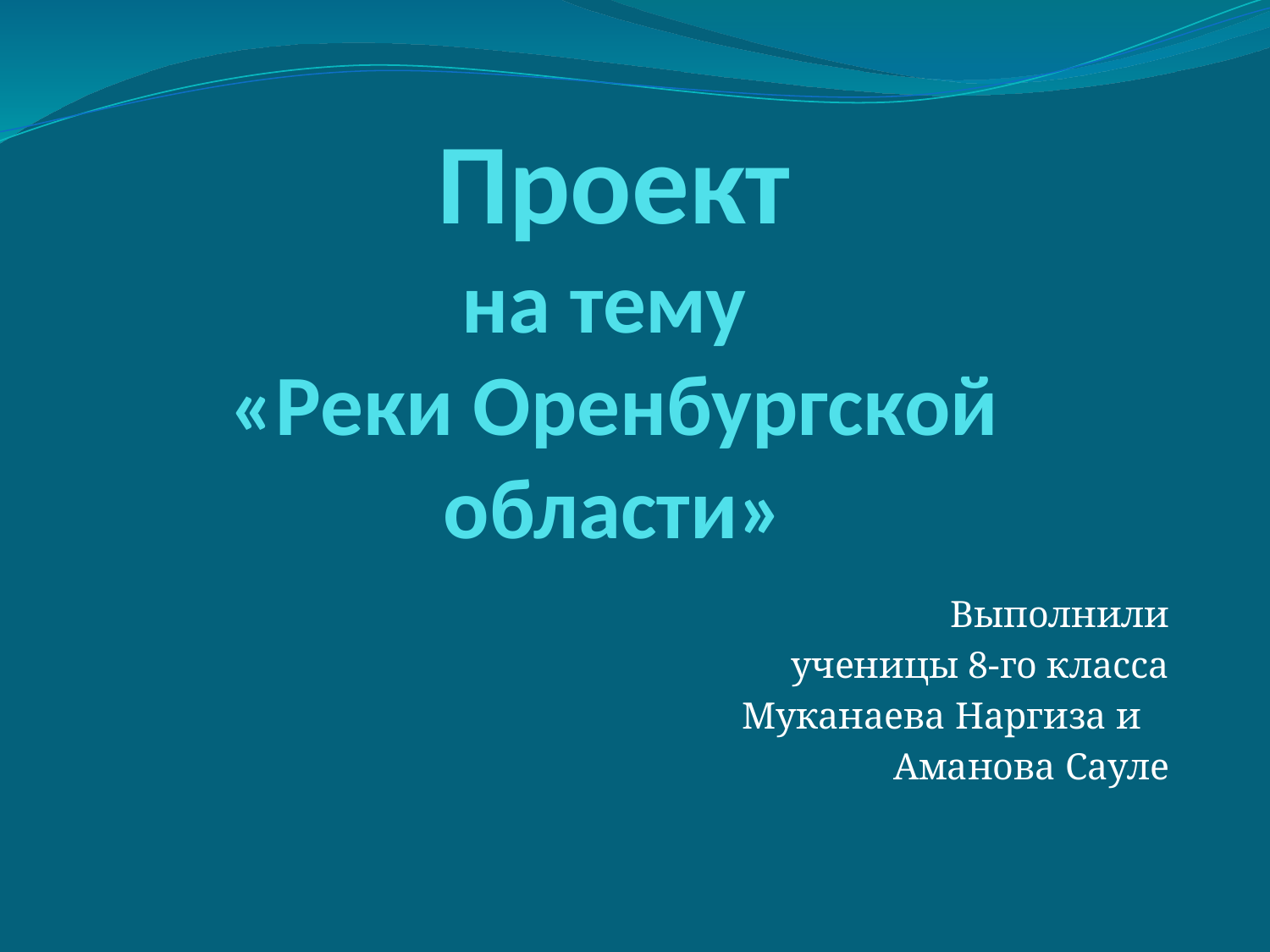

# Проект на тему «Реки Оренбургской области»
                                                       Выполнили
                                                   ученицы 8-го класса
                                                      Муканаева Наргиза и
                                                      Аманова Сауле